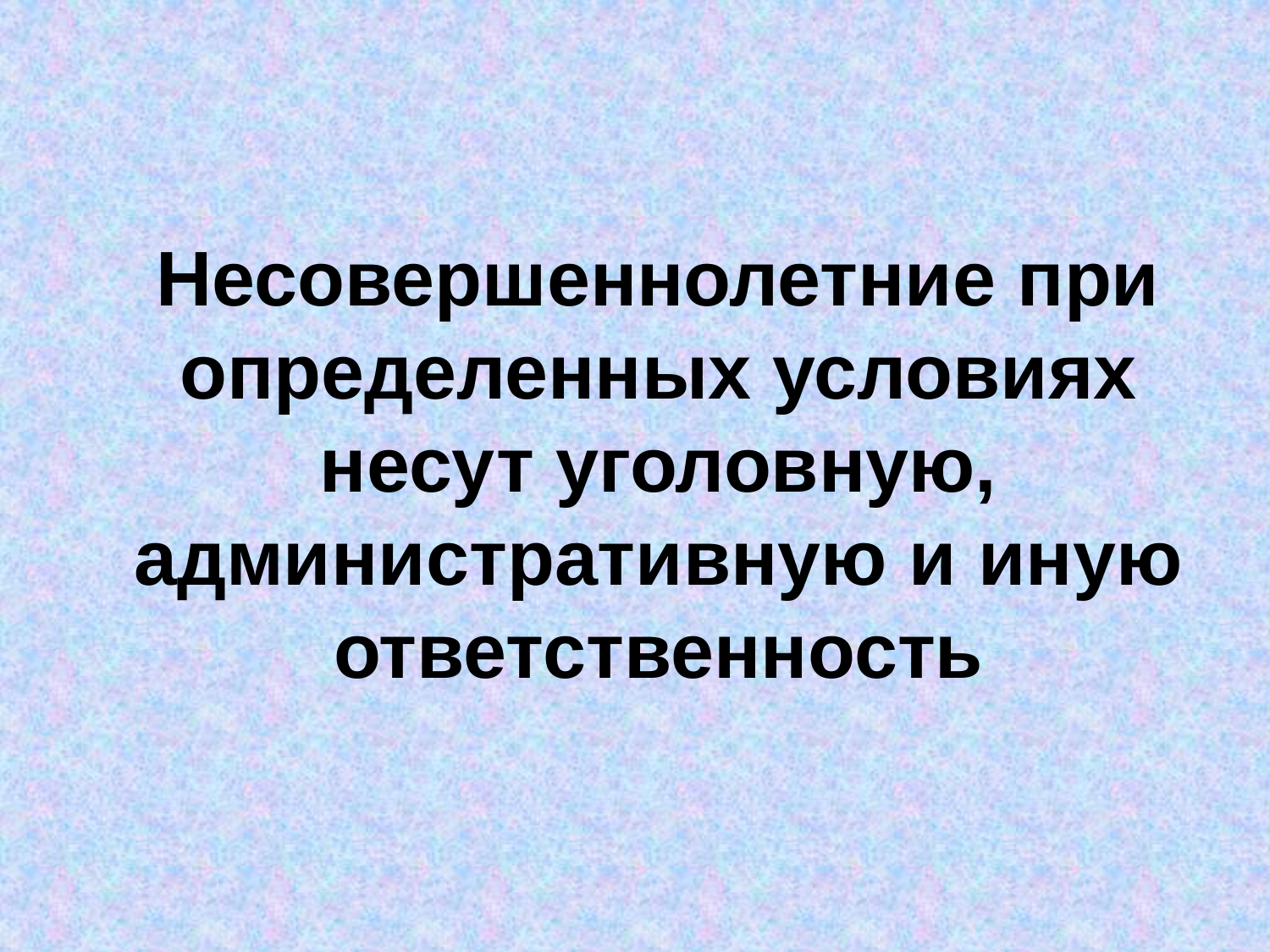

Несовершеннолетние при определенных условиях несут уголовную, административную и иную ответственность